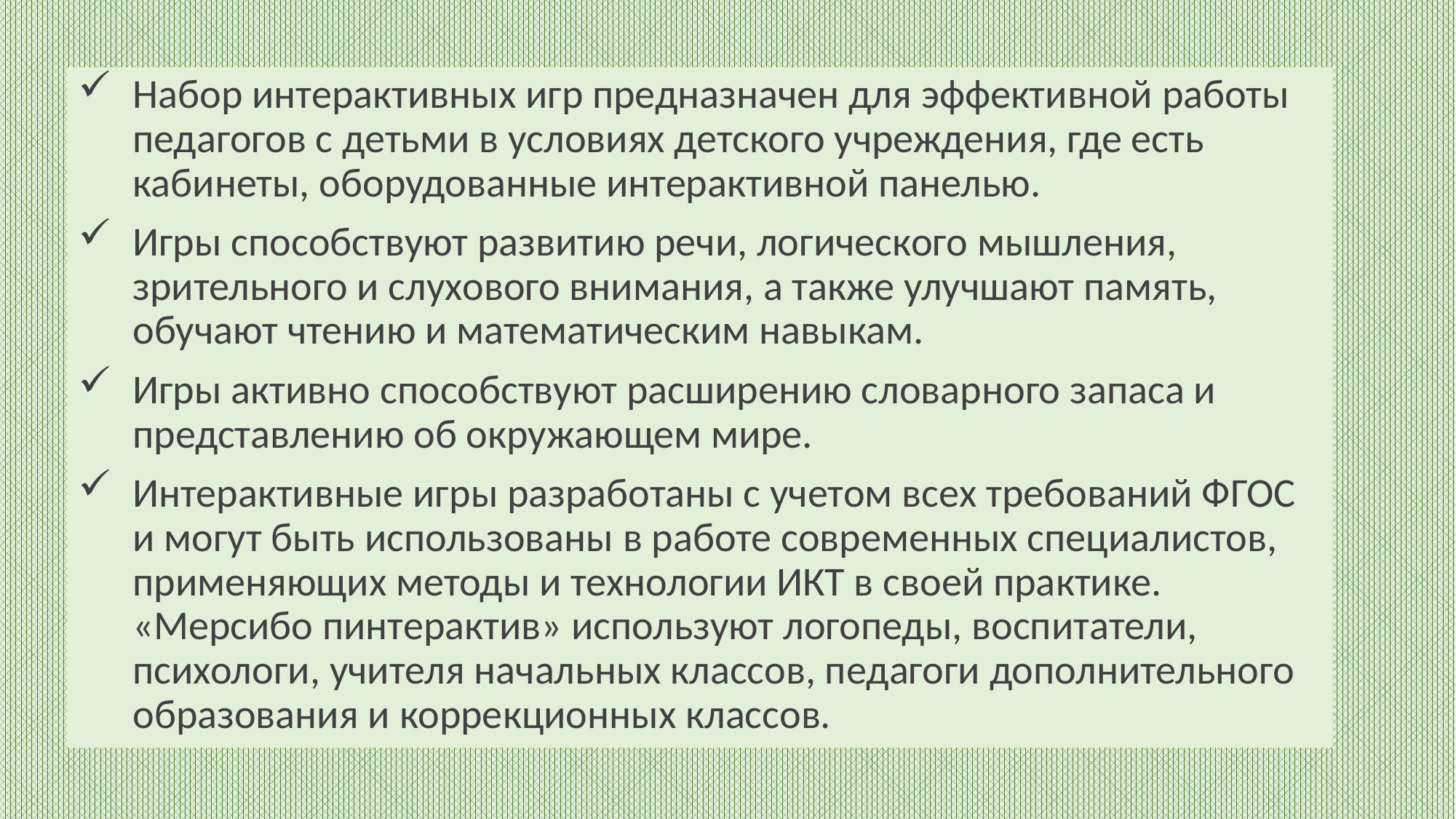

Набор интерактивных игр предназначен для эффективной работы педагогов с детьми в условиях детского учреждения, где есть кабинеты, оборудованные интерактивной панелью.
Игры способствуют развитию речи, логического мышления, зрительного и слухового внимания, а также улучшают память, обучают чтению и математическим навыкам.
Игры активно способствуют расширению словарного запаса и представлению об окружающем мире.
Интерактивные игры разработаны с учетом всех требований ФГОС и могут быть использованы в работе современных специалистов, применяющих методы и технологии ИКТ в своей практике. «Мерсибо пинтерактив» используют логопеды, воспитатели, психологи, учителя начальных классов, педагоги дополнительного образования и коррекционных классов.